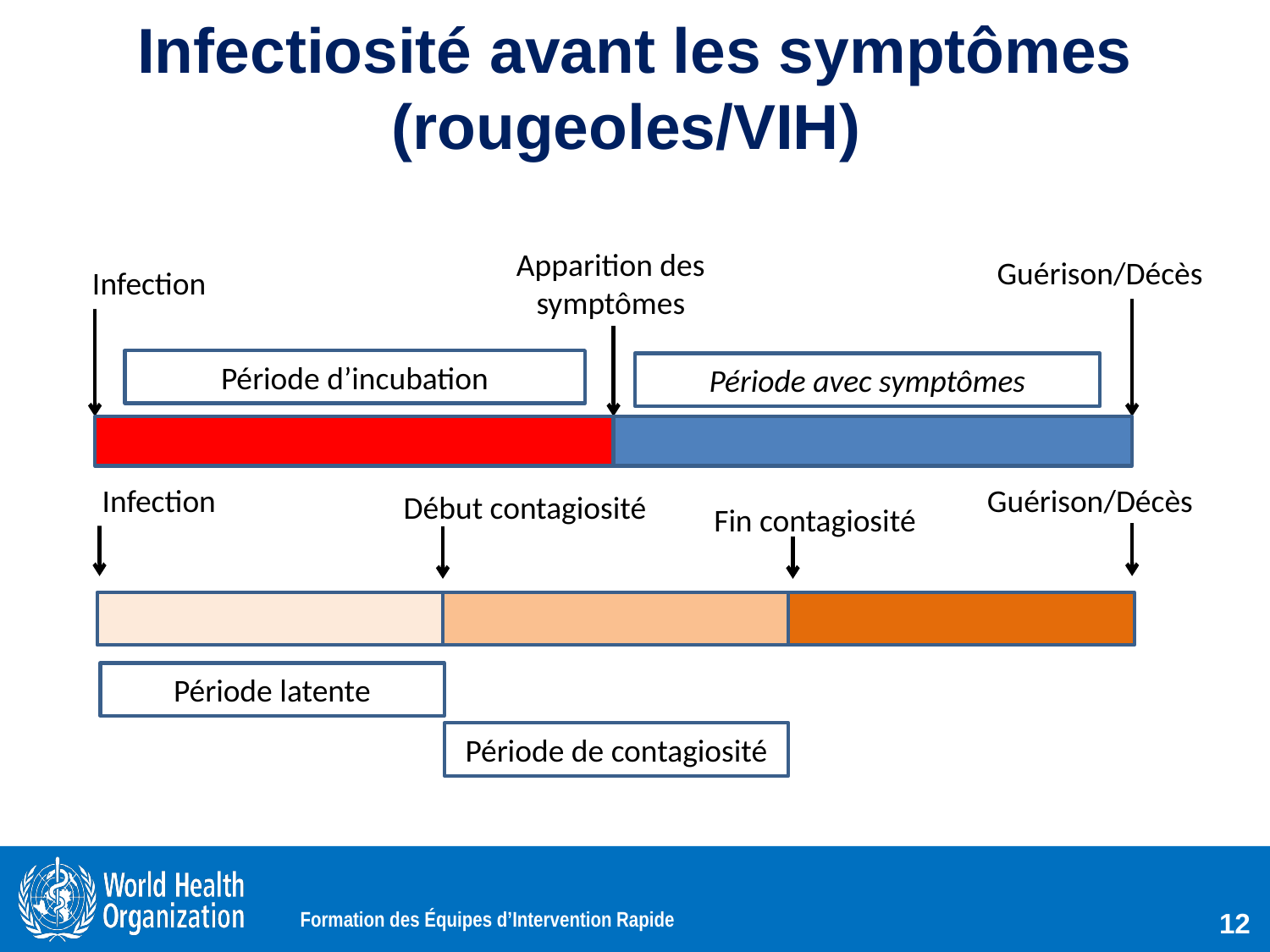

# Infectiosité avant les symptômes (rougeoles/VIH)
Guérison/Décès
Infection
Apparition des symptômes
Période d’incubation
Période avec symptômes

Début contagiosité
Infection
Guérison/Décès
Fin contagiosité

Période latente
Période de contagiosité